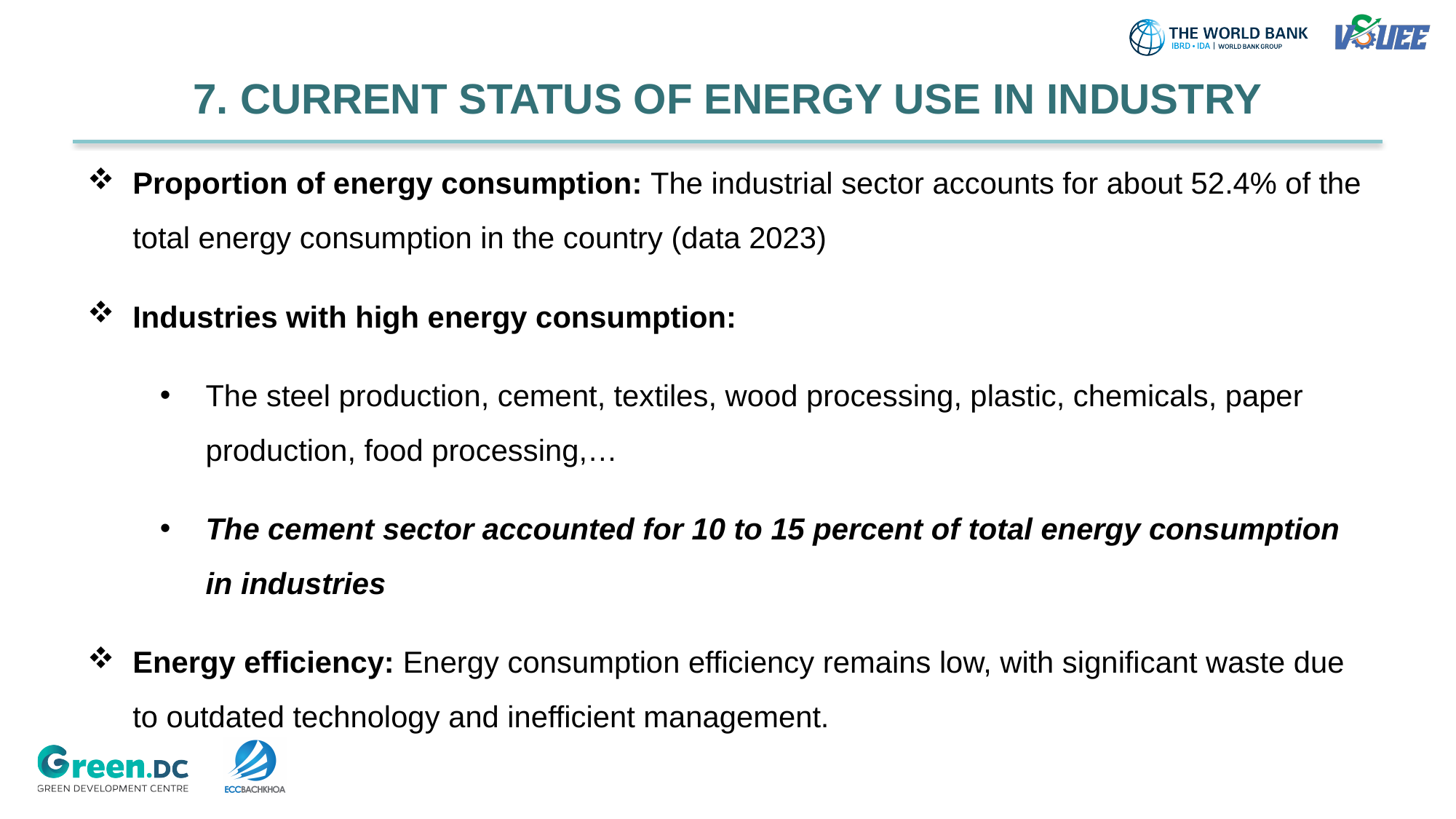

# 7. CURRENT STATUS OF ENERGY USE IN INDUSTRY
Proportion of energy consumption: The industrial sector accounts for about 52.4% of the total energy consumption in the country (data 2023)
Industries with high energy consumption:
The steel production, cement, textiles, wood processing, plastic, chemicals, paper production, food processing,…
The cement sector accounted for 10 to 15 percent of total energy consumption in industries
Energy efficiency: Energy consumption efficiency remains low, with significant waste due to outdated technology and inefficient management.